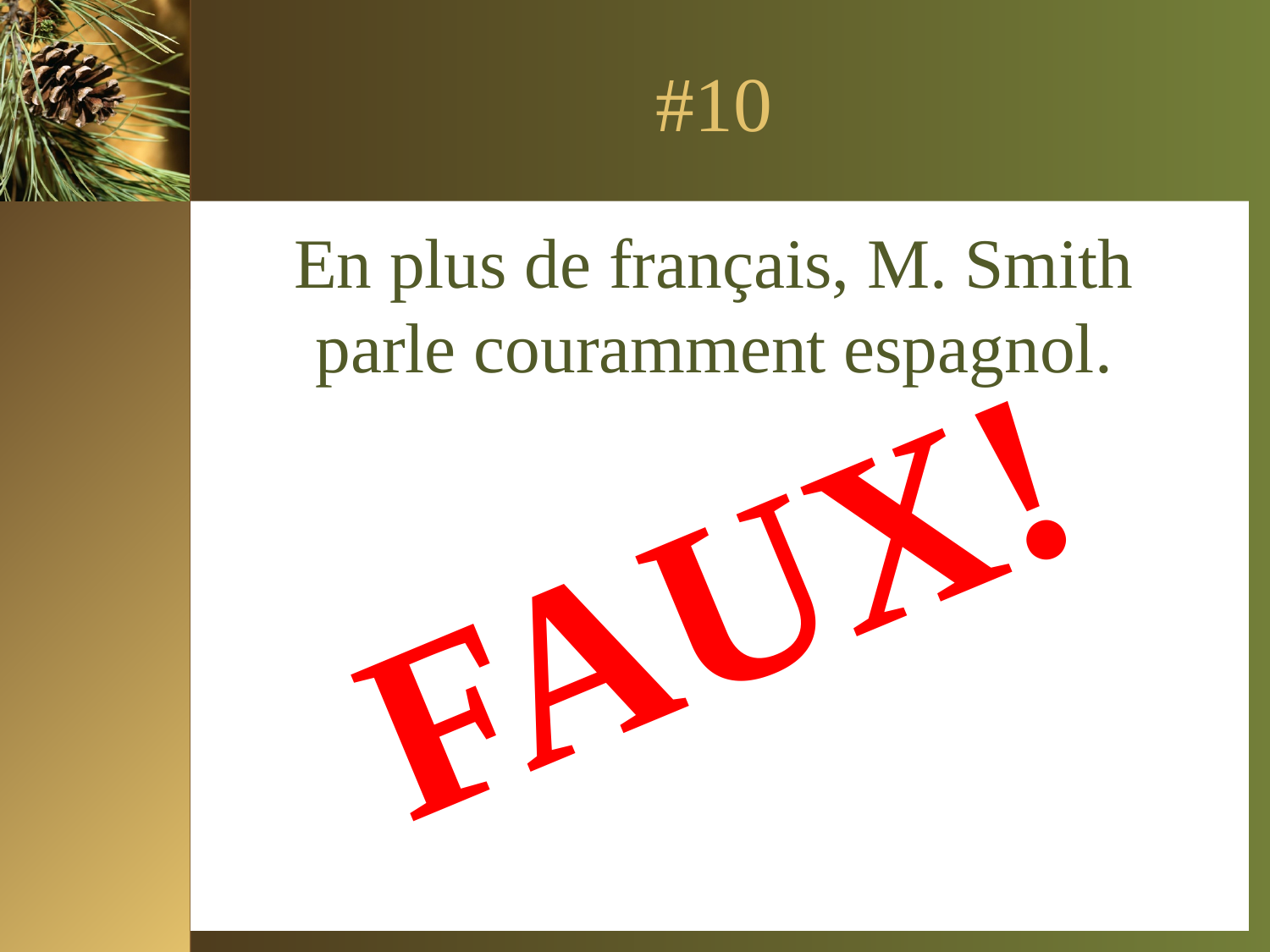

# #10
En plus de français, M. Smith parle couramment espagnol.
FAUX!